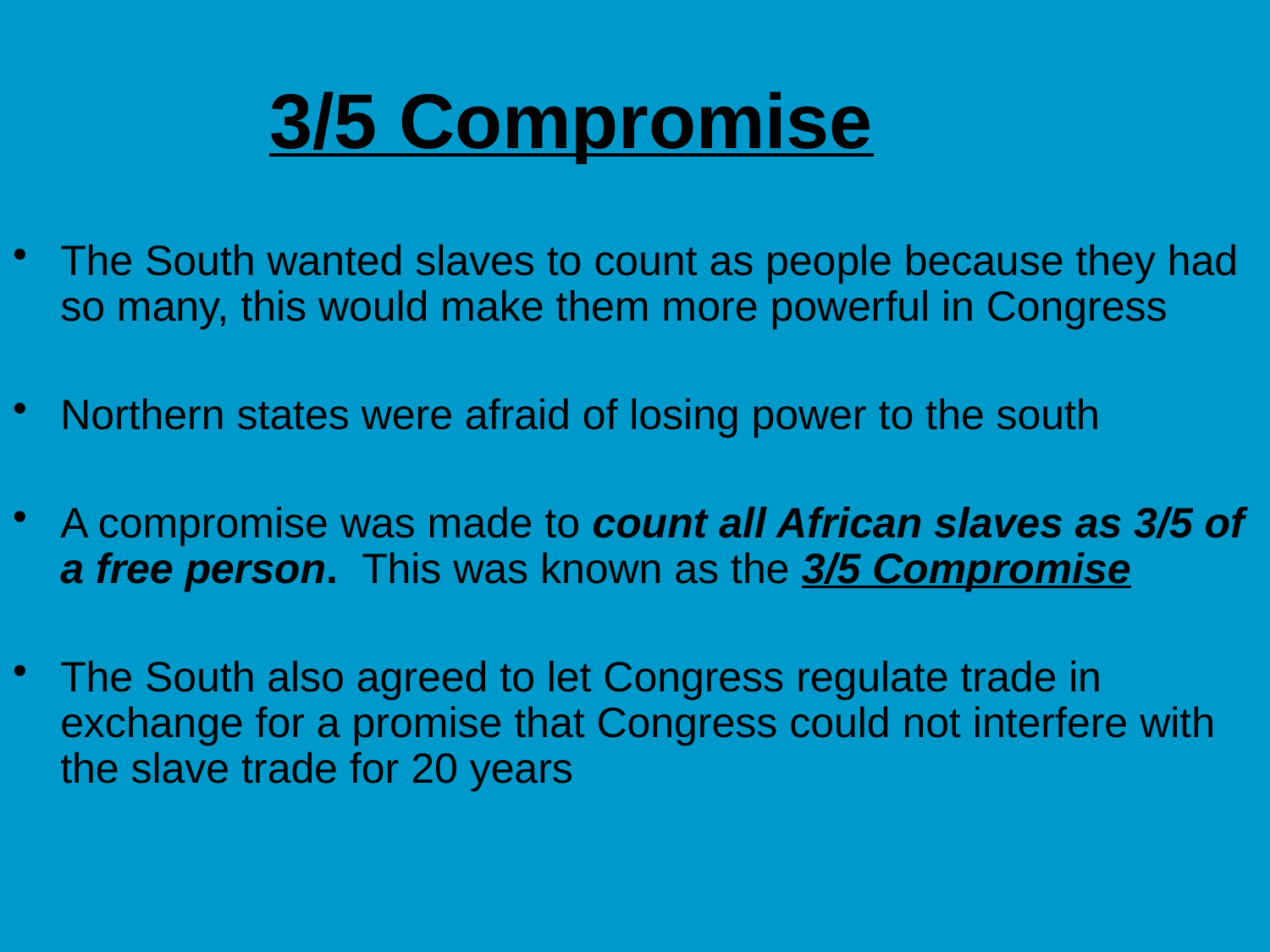

3/5 Compromise

The South wanted slaves to count as people because they had so many, this would make them more powerful in Congress

Northern states were afraid of losing power to the south

A compromise was made to count all African slaves as 3/5 of a free person.  This was known as the 3/5 Compromise

The South also agreed to let Congress regulate trade in exchange for a promise that Congress could not interfere with the slave trade for 20 years